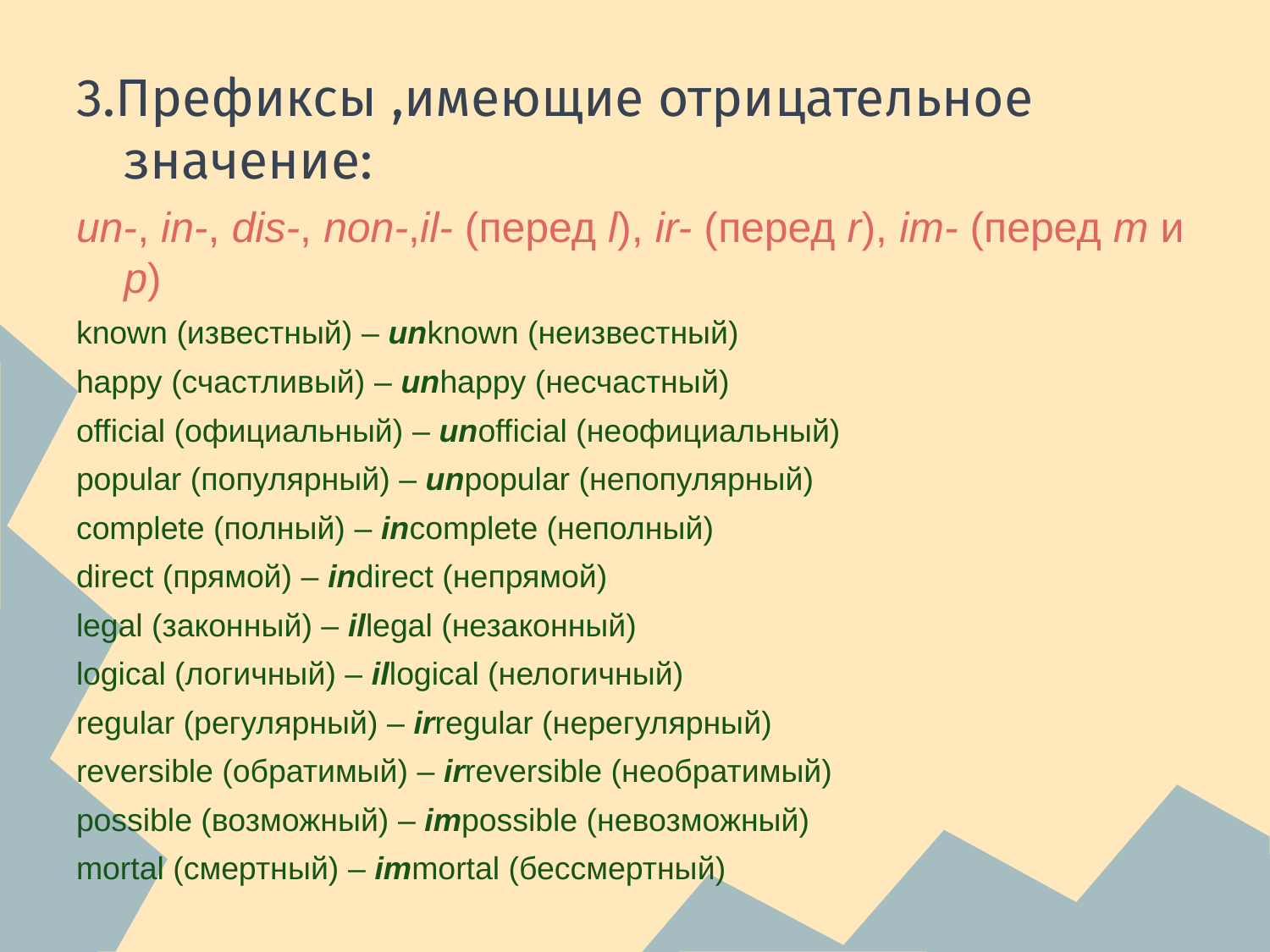

3.Префиксы ,имеющие отрицательное значение:
un-, in-, dis-, non-,il- (перед l), ir- (перед r), im- (перед m и p)
known (известный) – unknown (неизвестный)
happy (счастливый) – unhappy (несчастный)
official (официальный) – unofficial (неофициальный)
popular (популярный) – unpopular (непопулярный)
complete (полный) – incomplete (неполный)
direct (прямой) – indirect (непрямой)
legal (законный) – illegal (незаконный)
logical (логичный) – illogical (нелогичный)
regular (регулярный) – irregular (нерегулярный)
reversible (обратимый) – irreversible (необратимый)
possible (возможный) – impossible (невозможный)
mortal (смертный) – immortal (бессмертный)